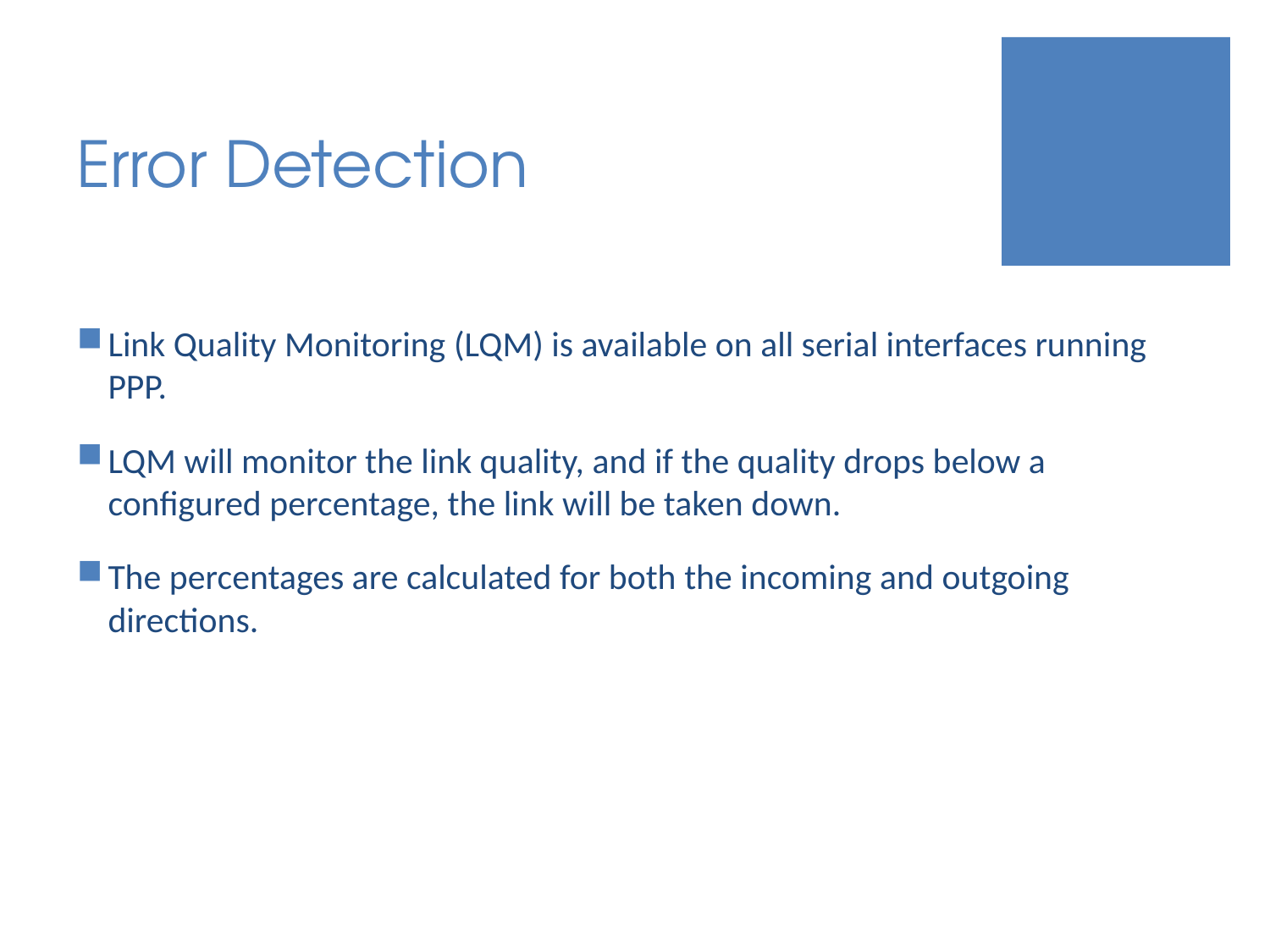

# Error Detection
Link Quality Monitoring (LQM) is available on all serial interfaces running PPP.
LQM will monitor the link quality, and if the quality drops below a configured percentage, the link will be taken down.
The percentages are calculated for both the incoming and outgoing directions.